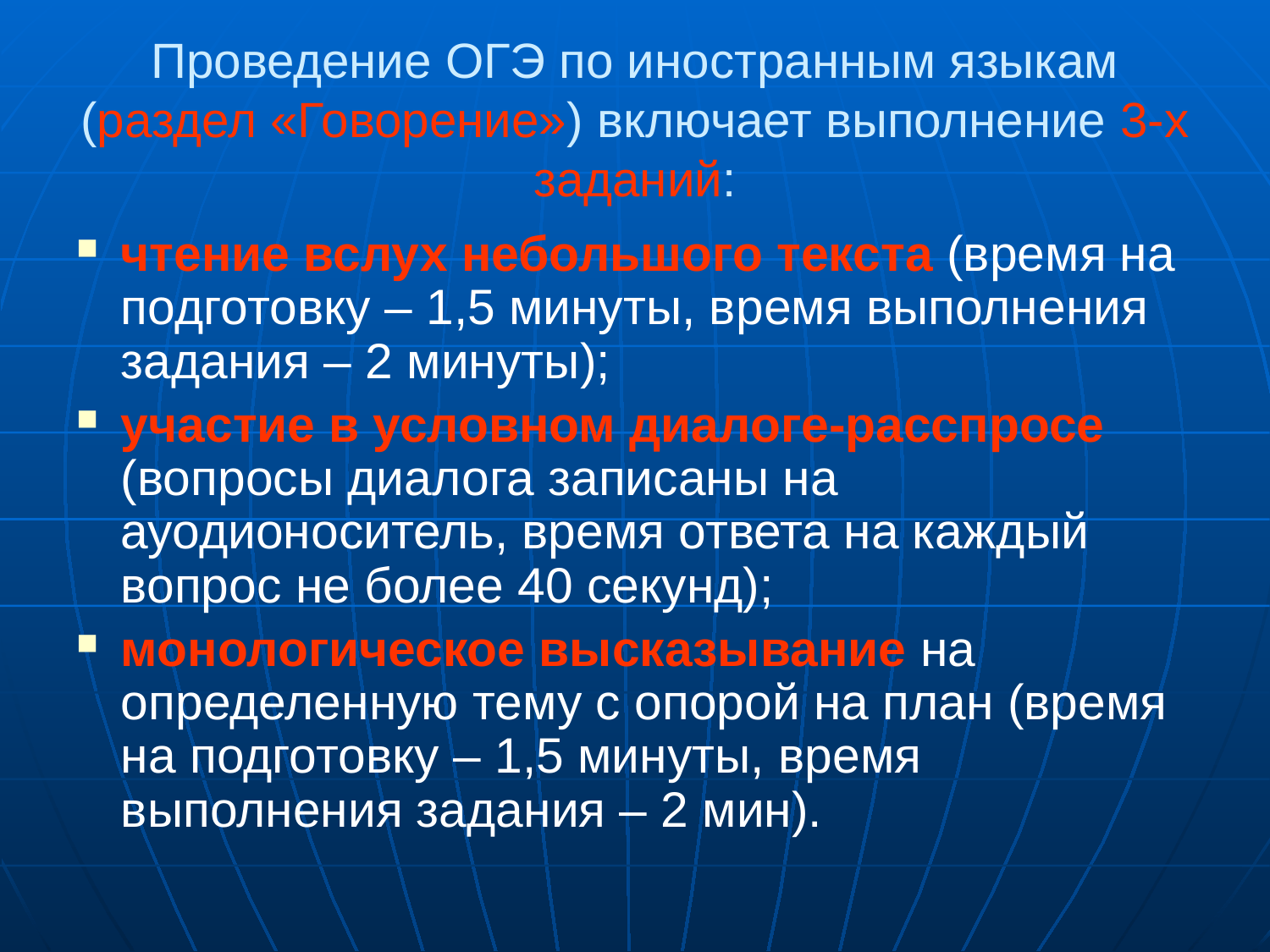

Проведение ОГЭ по иностранным языкам (раздел «Говорение») включает выполнение 3-х заданий:
чтение вслух небольшого текста (время на подготовку – 1,5 минуты, время выполнения задания – 2 минуты);
участие в условном диалоге-расспросе (вопросы диалога записаны на ауодионоситель, время ответа на каждый вопрос не более 40 секунд);
монологическое высказывание на определенную тему с опорой на план (время на подготовку – 1,5 минуты, время выполнения задания – 2 мин).